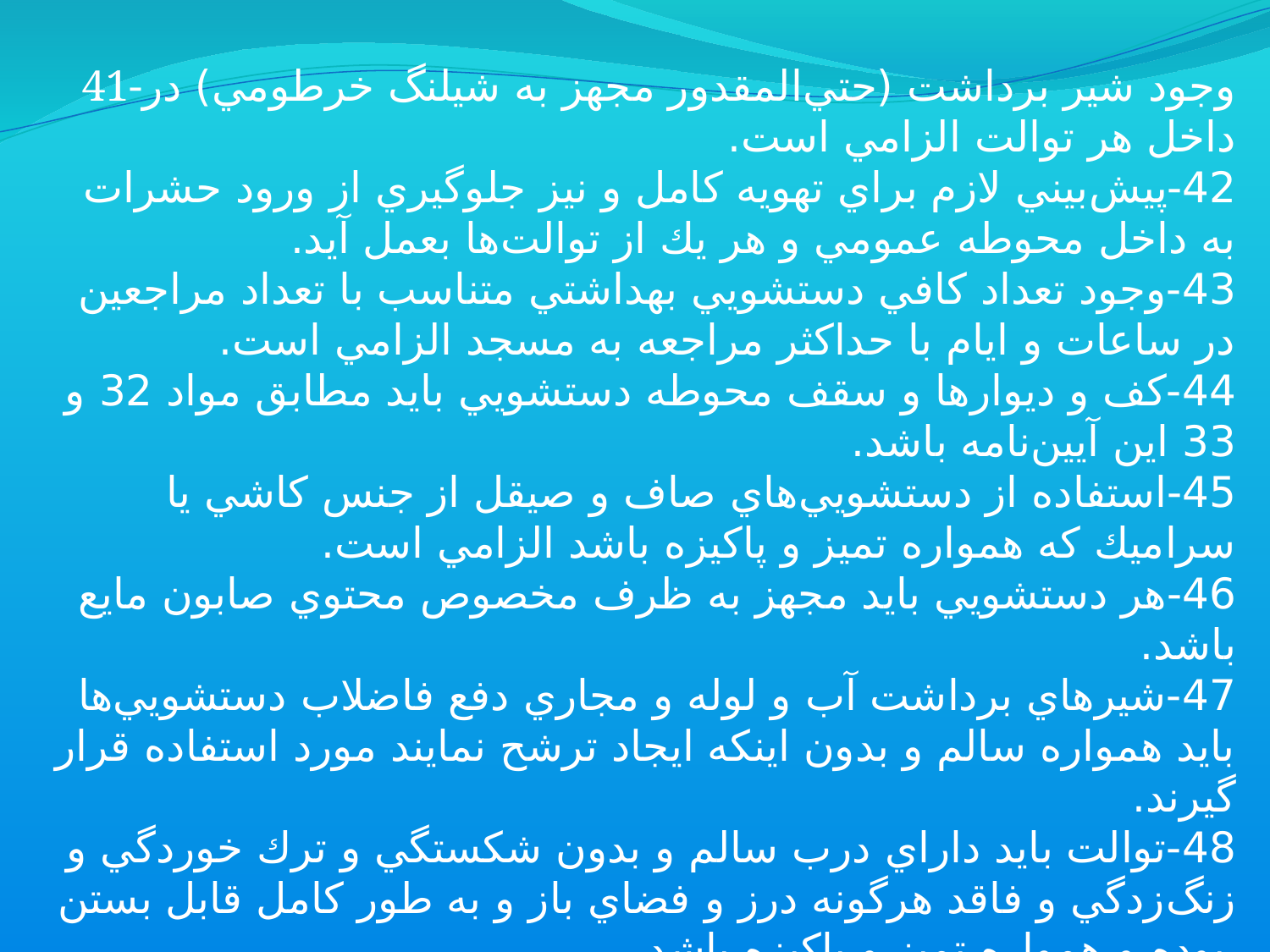

41-وجود شير برداشت (حتي‌المقدور مجهز به شيلنگ خرطومي) در داخل هر توالت الزامي است.
42-پيش‌بيني لازم براي تهويه كامل و نيز جلوگيري از ورود حشرات به داخل محوطه عمومي و هر يك از توالت‌ها بعمل آيد.
43-وجود تعداد كافي دستشويي بهداشتي متناسب با تعداد مراجعين در ساعات و ايام با حداكثر مراجعه به مسجد الزامي است.
44-كف و ديوارها و سقف محوطه دستشويي بايد مطابق مواد 32 و 33 اين آيين‌نامه باشد.
45-استفاده از دستشويي‌هاي صاف و صيقل از جنس كاشي يا سراميك كه همواره تميز و پاكيزه باشد الزامي است.
46-هر دستشويي بايد مجهز به ظرف مخصوص محتوي صابون مايع باشد.
47-شيرهاي برداشت آب و لوله و مجاري دفع فاضلاب دستشويي‌ها بايد همواره سالم و بدون اينكه ايجاد ترشح نمايند مورد استفاده قرار گيرند.
48-توالت بايد داراي درب سالم و بدون شكستگي و ترك خوردگي و زنگ‌زدگي و فاقد هرگونه درز و فضاي باز و به طور كامل قابل بستن بوده و همواره تميز و پاكيزه باشد.